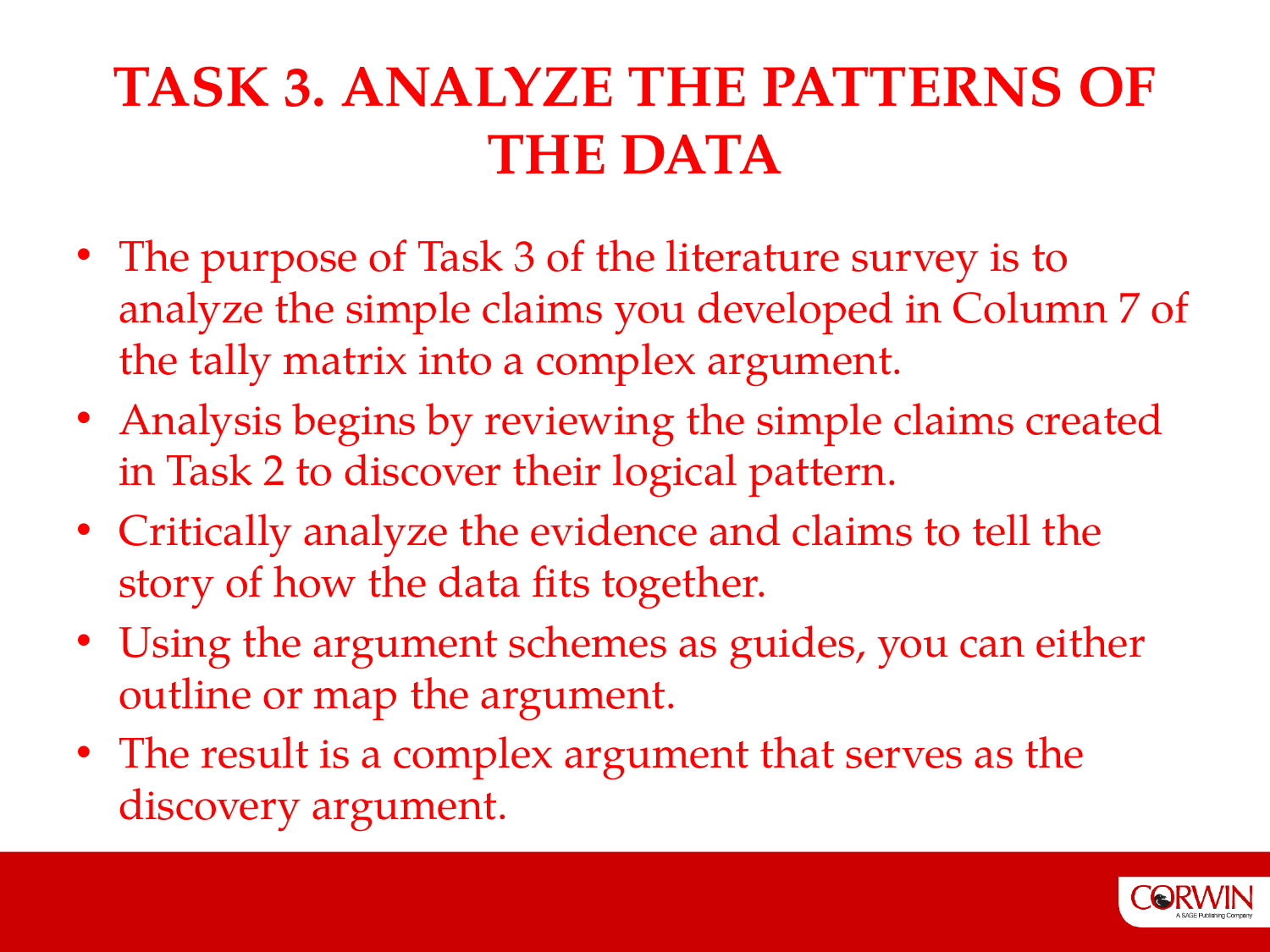

# TASK 3. ANALYZE THE PATTERNS OF THE DATA
The purpose of Task 3 of the literature survey is to analyze the simple claims you developed in Column 7 of the tally matrix into a complex argument.
Analysis begins by reviewing the simple claims created in Task 2 to discover their logical pattern.
Critically analyze the evidence and claims to tell the story of how the data fits together.
Using the argument schemes as guides, you can either outline or map the argument.
The result is a complex argument that serves as the discovery argument.